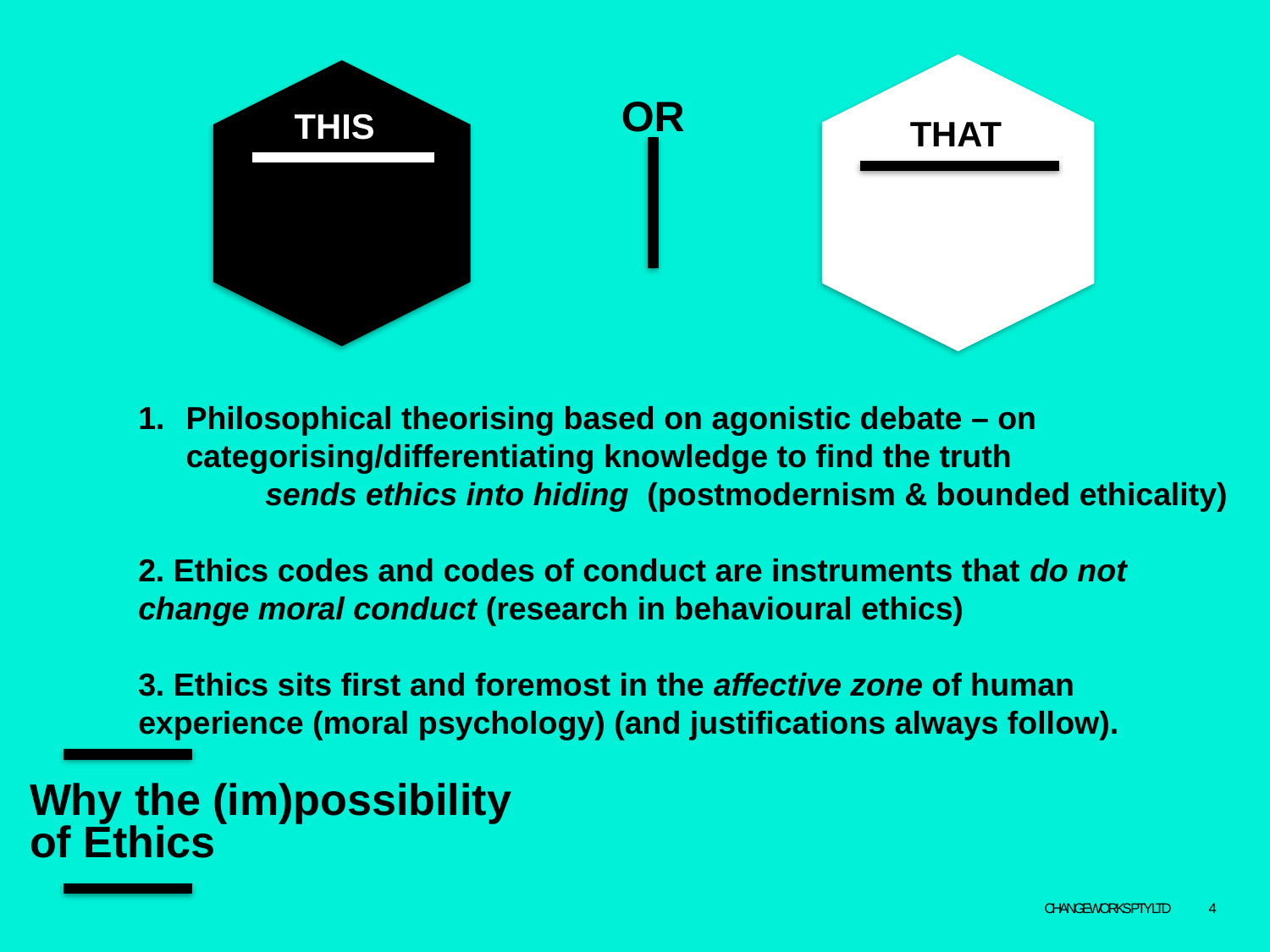

OR
THIS
THAT

Philosophical theorising based on agonistic debate – on categorising/differentiating knowledge to find the truth
	sends ethics into hiding  (postmodernism & bounded ethicality)

2. Ethics codes and codes of conduct are instruments that do not change moral conduct (research in behavioural ethics)

3. Ethics sits first and foremost in the affective zone of human experience (moral psychology) (and justifications always follow).

# Why the (im)possibility of Ethics
CHANGEWORKS PTY LTD
4